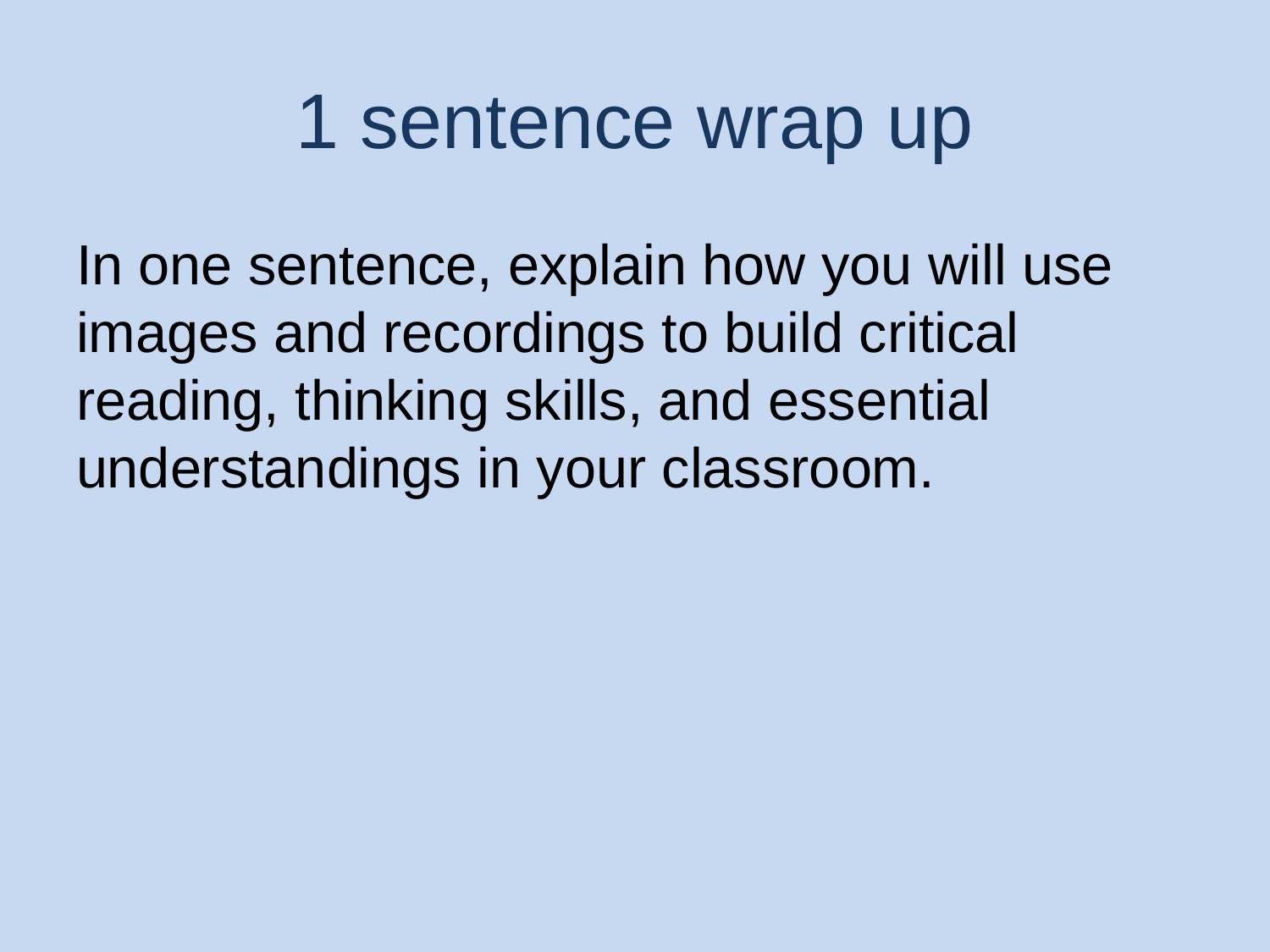

# 1 sentence wrap up
In one sentence, explain how you will use images and recordings to build critical reading, thinking skills, and essential understandings in your classroom.